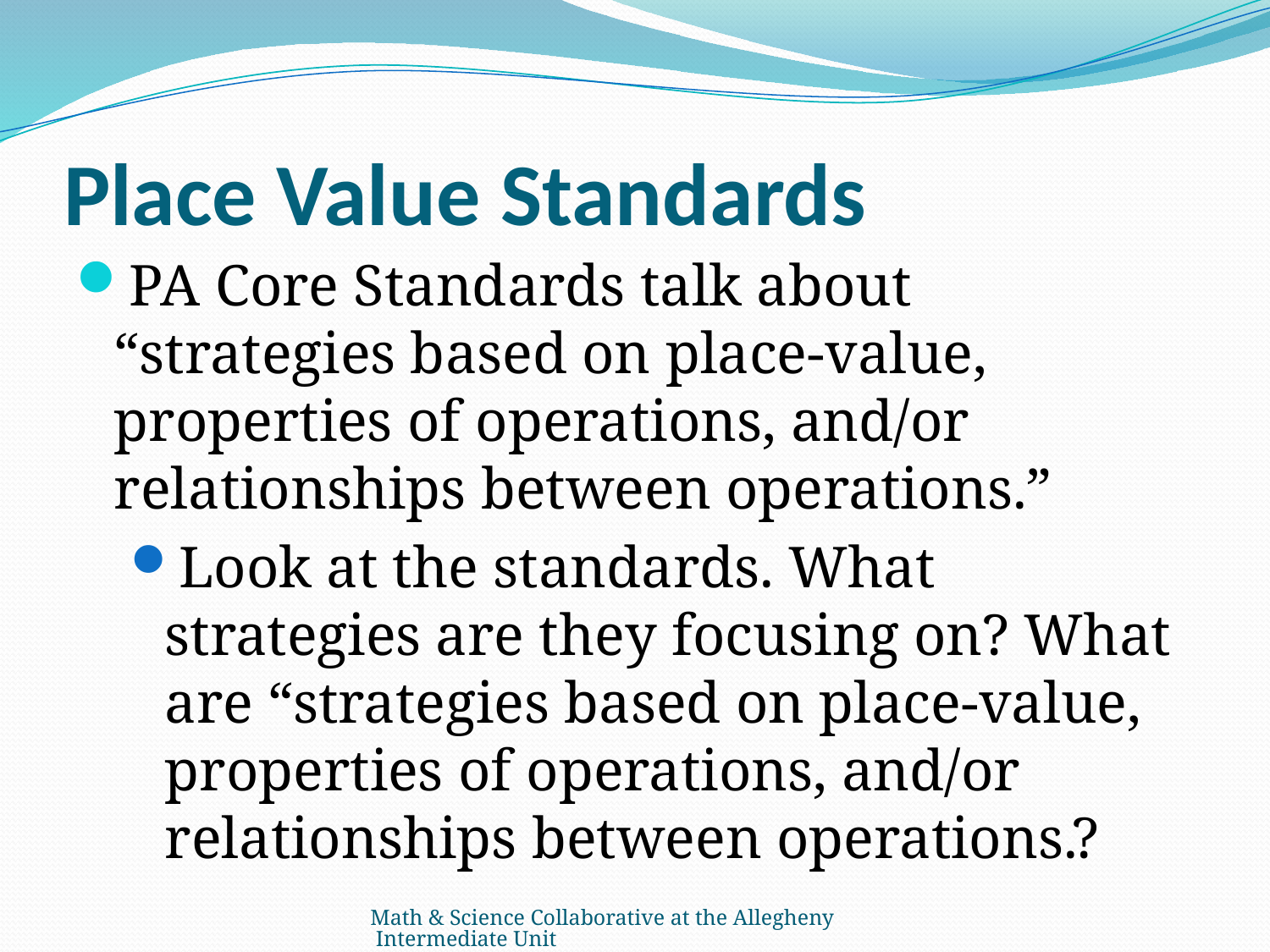

# Place Value Standards
PA Core Standards talk about “strategies based on place-value, properties of operations, and/or relationships between operations.”
Look at the standards. What strategies are they focusing on? What are “strategies based on place-value, properties of operations, and/or relationships between operations.?

Math & Science Collaborative at the Allegheny Intermediate Unit